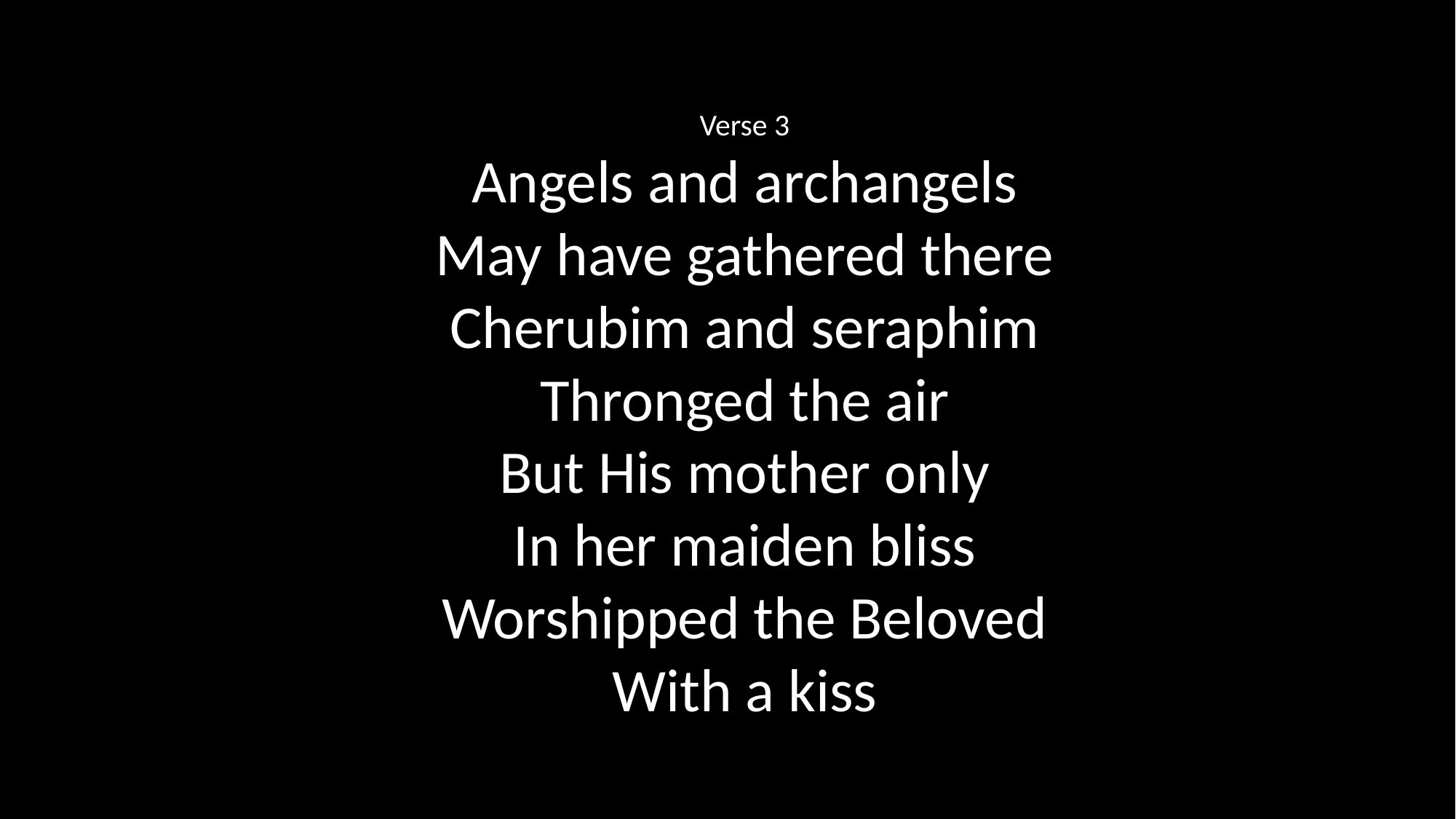

Verse 3
Angels and archangels
May have gathered there
Cherubim and seraphim
Thronged the air
But His mother only
In her maiden bliss
Worshipped the Beloved
With a kiss